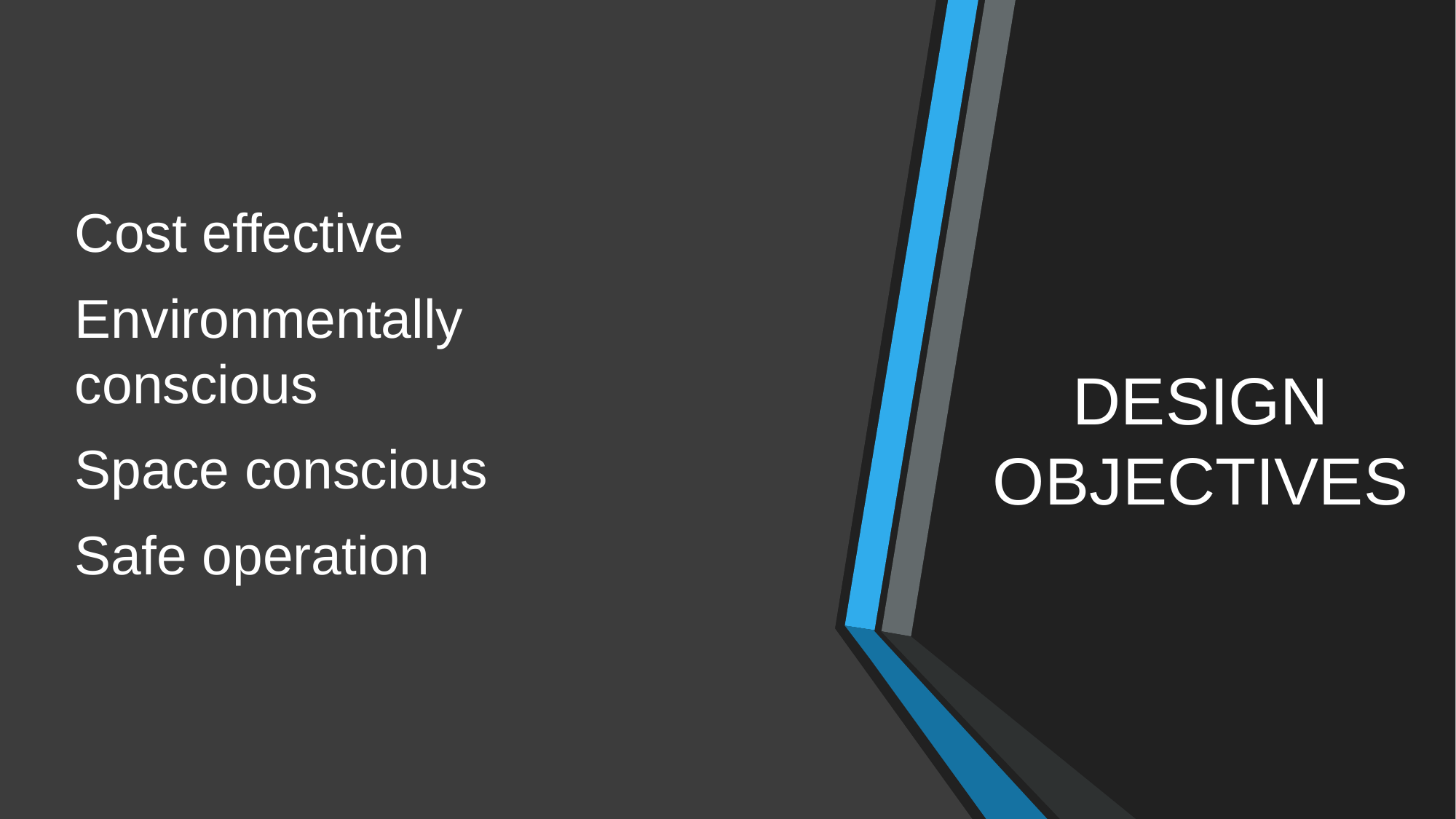

Cost effective
Environmentally conscious
Space conscious
Safe operation
# DESIGN OBJECTIVES